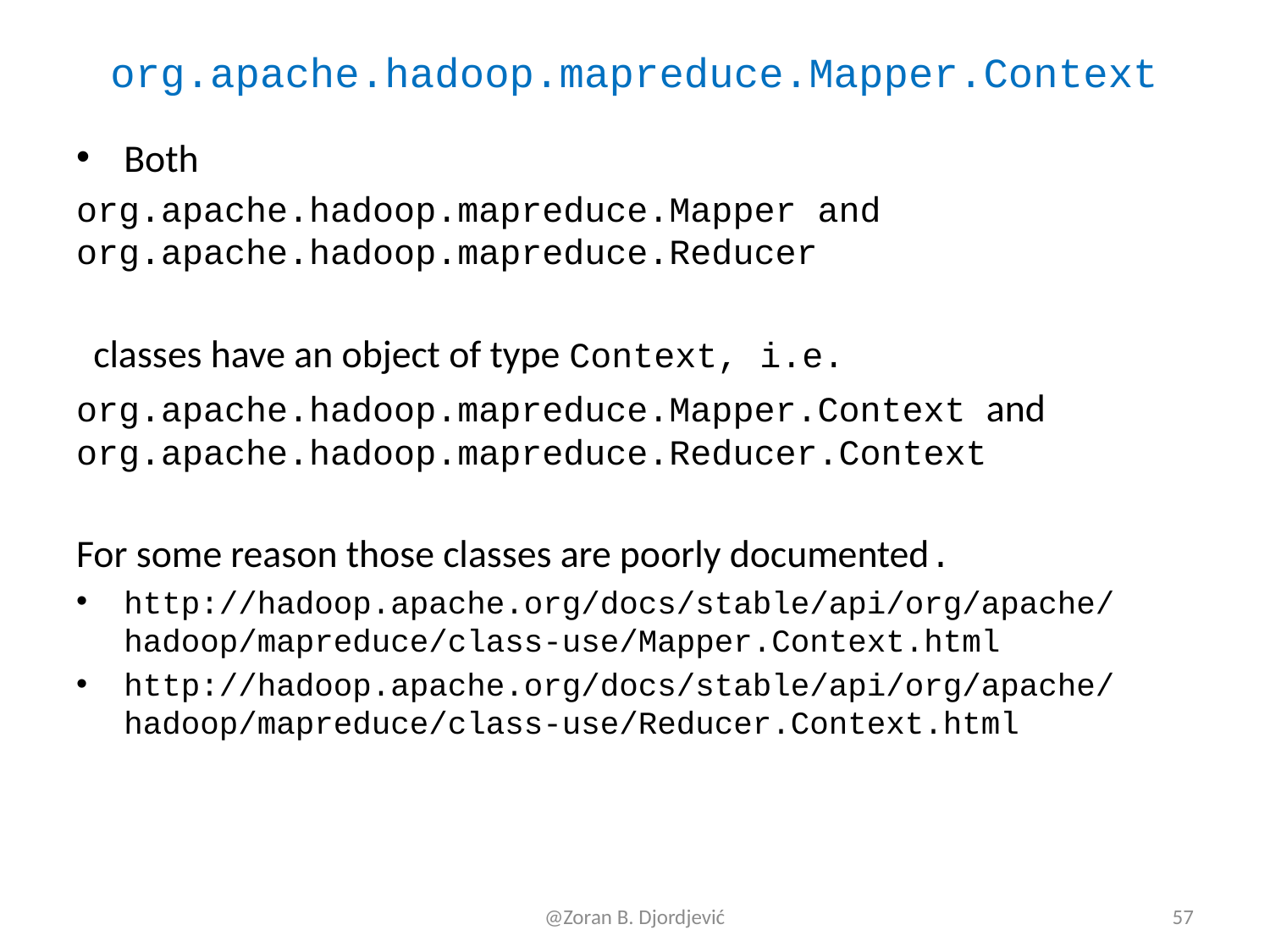

# org.apache.hadoop.mapreduce.Mapper.Context
Both
org.apache.hadoop.mapreduce.Mapper and org.apache.hadoop.mapreduce.Reducer

  classes have an object of type Context, i.e.
org.apache.hadoop.mapreduce.Mapper.Context and org.apache.hadoop.mapreduce.Reducer.Context

For some reason those classes are poorly documented.
http://hadoop.apache.org/docs/stable/api/org/apache/hadoop/mapreduce/class-use/Mapper.Context.html
http://hadoop.apache.org/docs/stable/api/org/apache/hadoop/mapreduce/class-use/Reducer.Context.html
@Zoran B. Djordjević
57